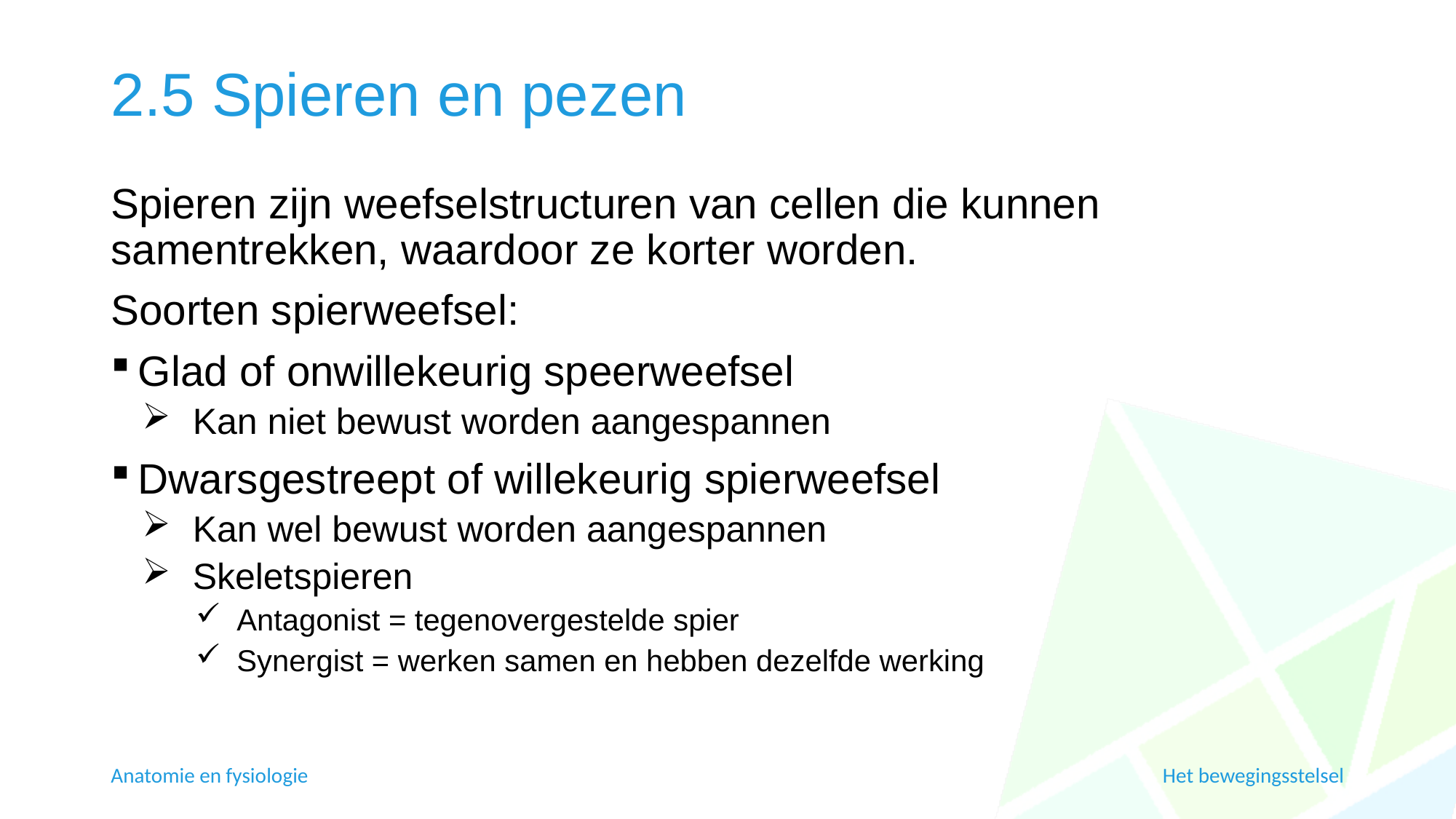

# 2.5 Spieren en pezen
Spieren zijn weefselstructuren van cellen die kunnen samentrekken, waardoor ze korter worden.
Soorten spierweefsel:
Glad of onwillekeurig speerweefsel
Kan niet bewust worden aangespannen
Dwarsgestreept of willekeurig spierweefsel
Kan wel bewust worden aangespannen
Skeletspieren
Antagonist = tegenovergestelde spier
Synergist = werken samen en hebben dezelfde werking
Anatomie en fysiologie
Het bewegingsstelsel